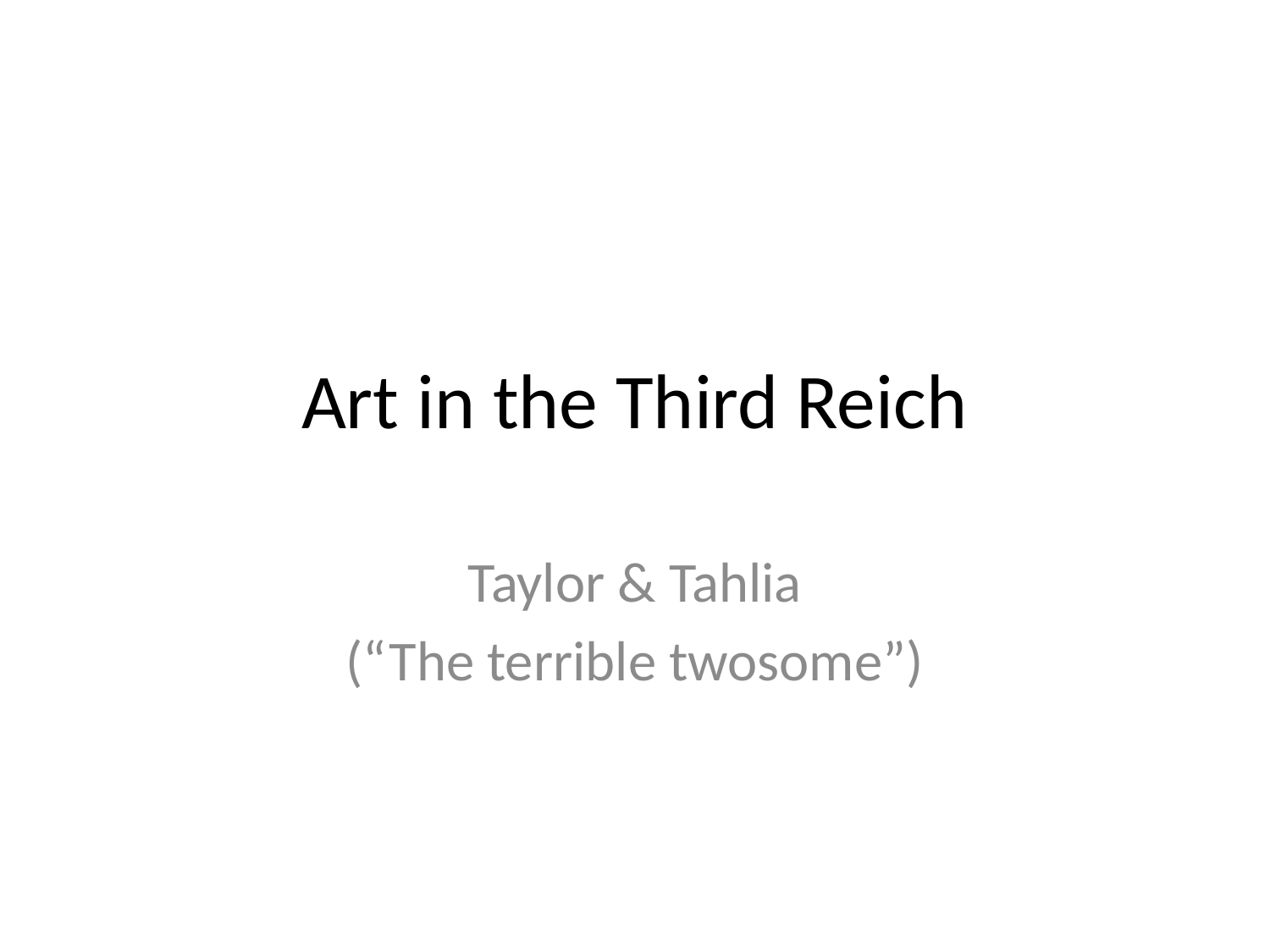

# Art in the Third Reich
Taylor & Tahlia
(“The terrible twosome”)